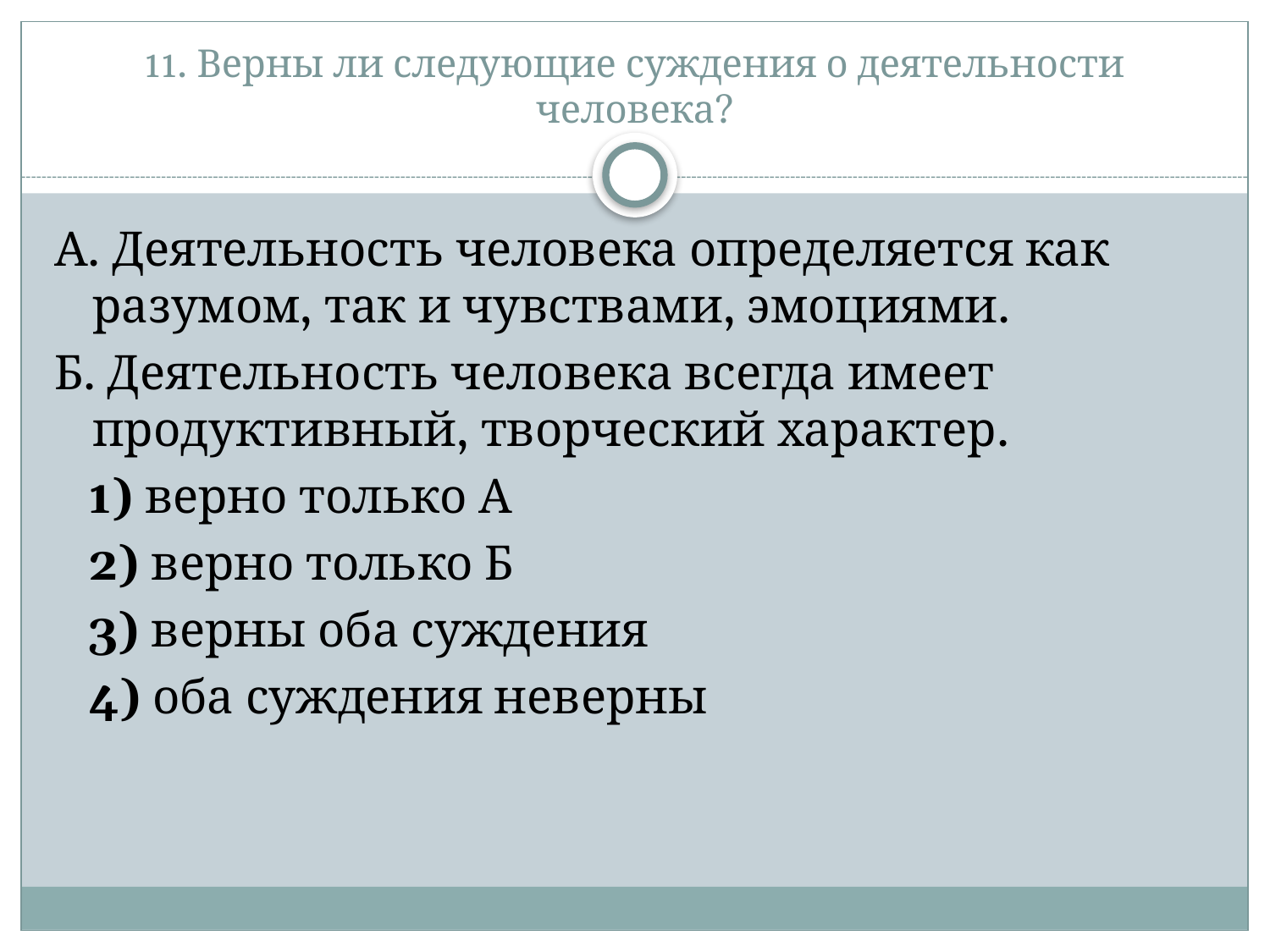

# 11. Верны ли следующие суждения о деятельности человека?
А. Деятельность человека определяется как разумом, так и чувствами, эмоциями.
Б. Деятельность человека всегда имеет продуктивный, творческий характер.
   1) верно только А
   2) верно только Б
   3) верны оба суждения
   4) оба суждения неверны